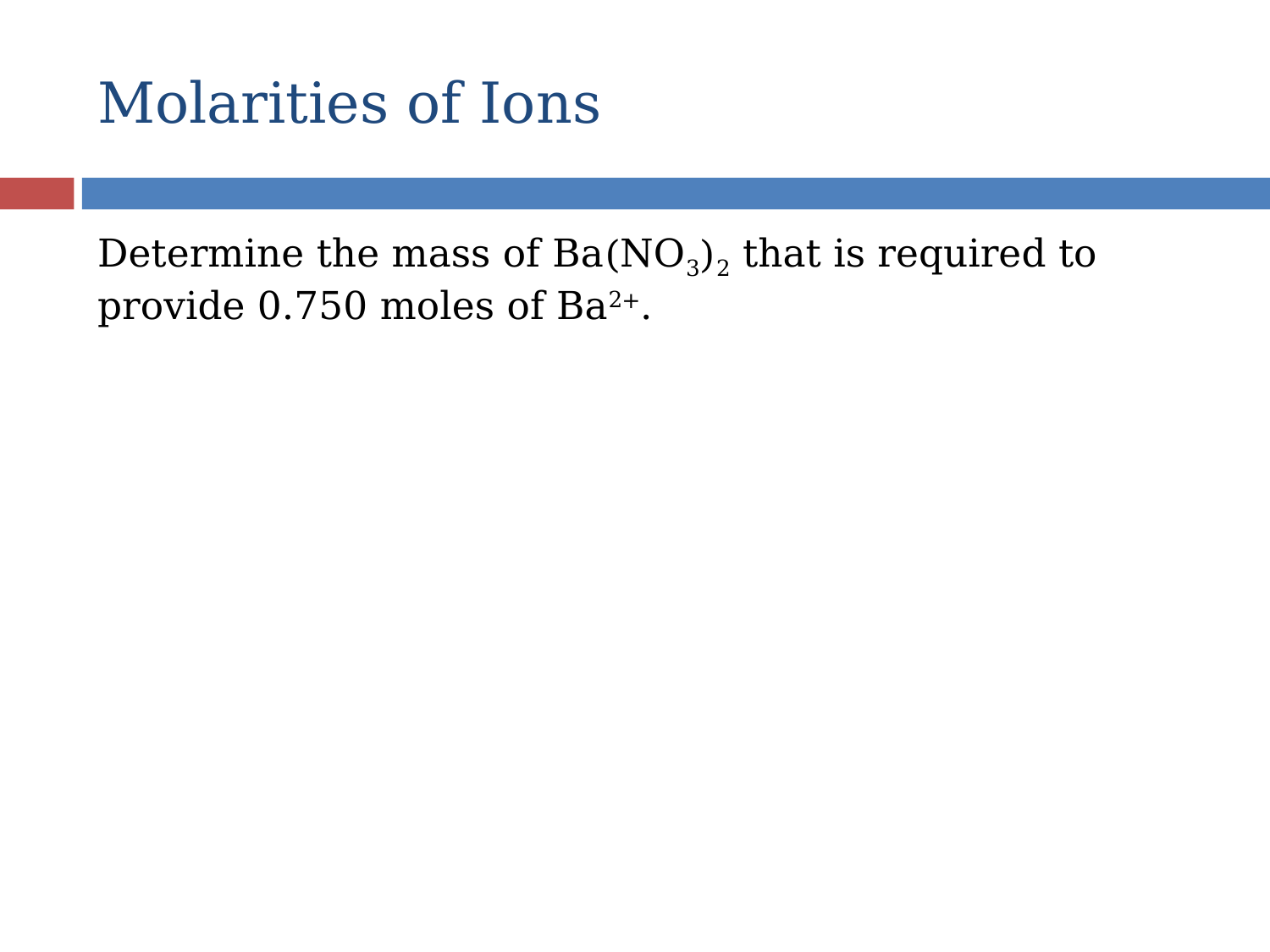

# Molarities of Ions
Determine the mass of Ba(NO3)2 that is required to provide 0.750 moles of Ba2+.